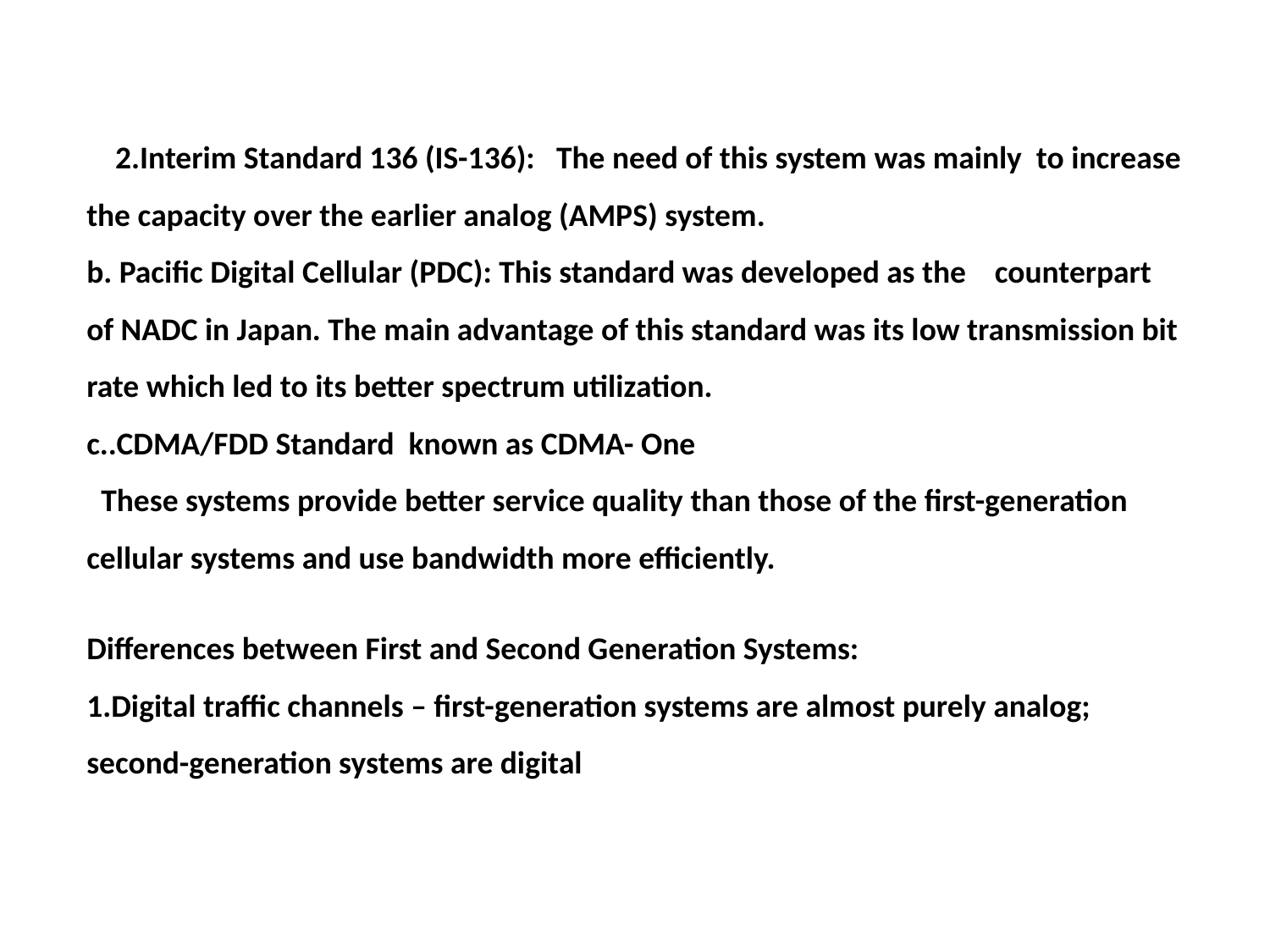

2.Interim Standard 136 (IS-136):   The need of this system was mainly  to increase the capacity over the earlier analog (AMPS) system.
b. Pacific Digital Cellular (PDC): This standard was developed as the    counterpart of NADC in Japan. The main advantage of this standard was its low transmission bit rate which led to its better spectrum utilization.
c..CDMA/FDD Standard  known as CDMA- One
  These systems provide better service quality than those of the first-generation cellular systems and use bandwidth more efficiently.

Differences between First and Second Generation Systems:
1.Digital traffic channels – first-generation systems are almost purely analog; second-generation systems are digital